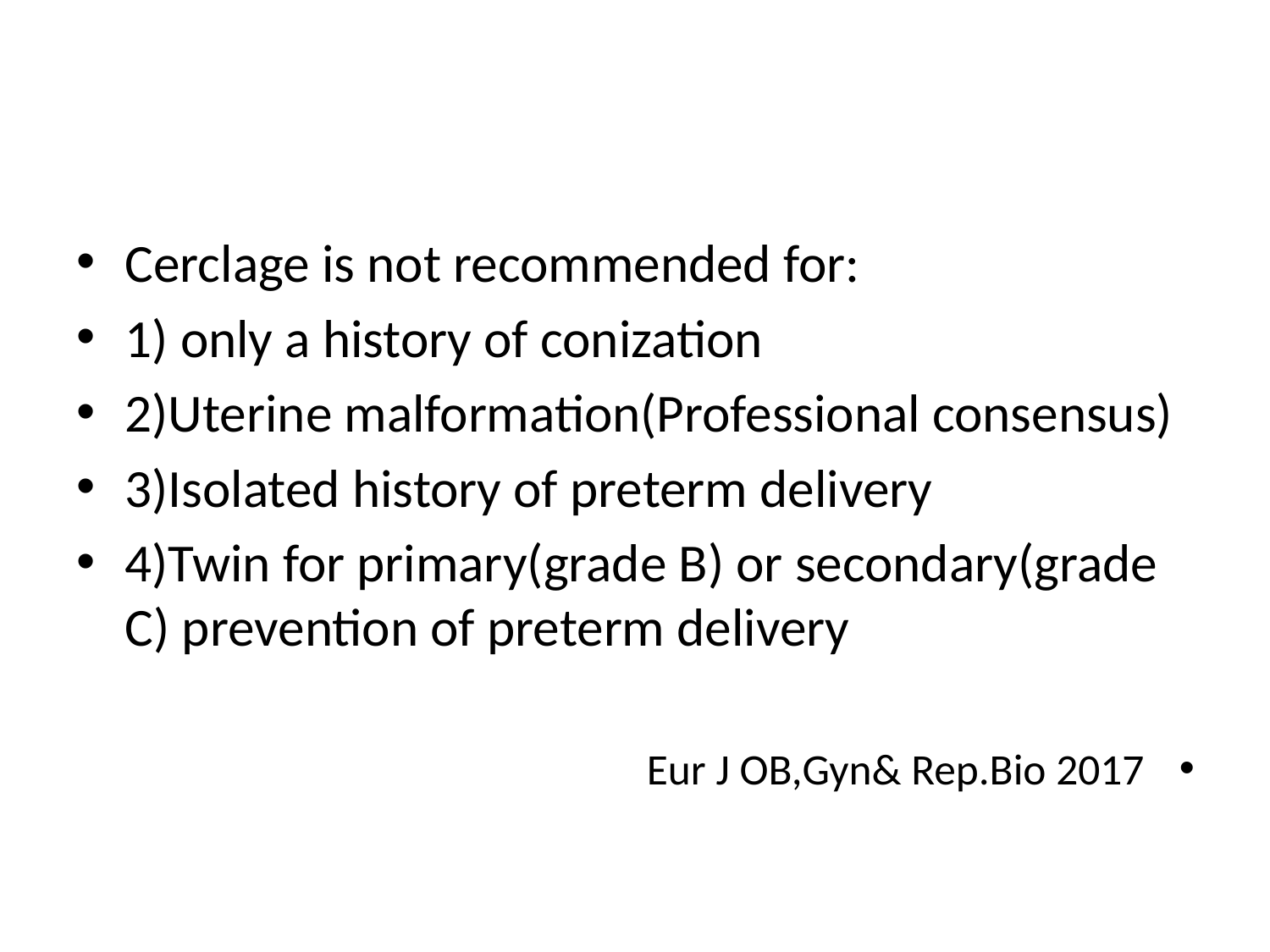

#
Cerclage is not recommended for:
1) only a history of conization
2)Uterine malformation(Professional consensus)
3)Isolated history of preterm delivery
4)Twin for primary(grade B) or secondary(grade C) prevention of preterm delivery

Eur J OB,Gyn& Rep.Bio 2017